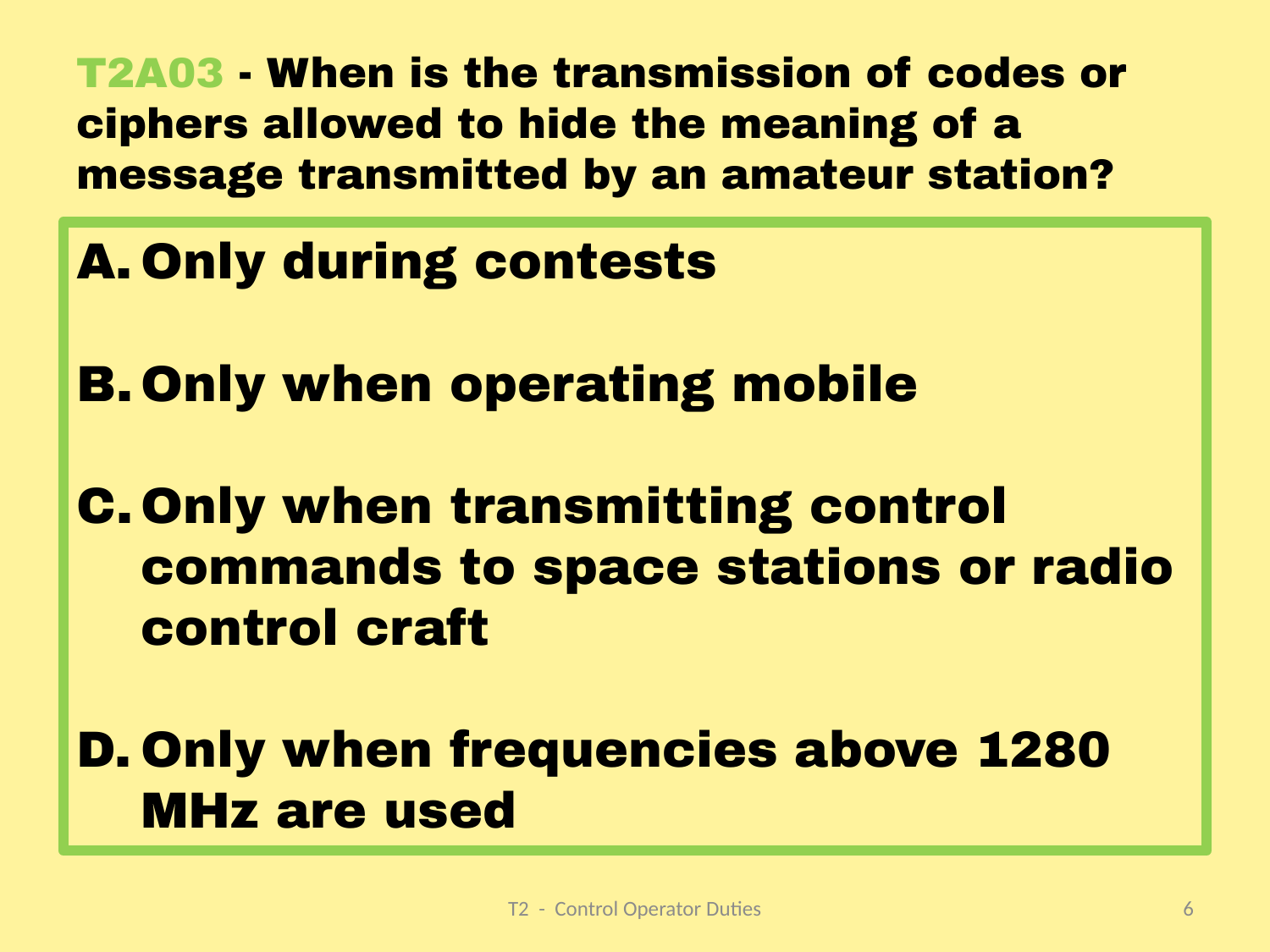

# T2A03 - When is the transmission of codes or ciphers allowed to hide the meaning of a message transmitted by an amateur station?
Only during contests

Only when operating mobile

Only when transmitting control commands to space stations or radio control craft

Only when frequencies above 1280 MHz are used
T2  -  Control Operator Duties
6